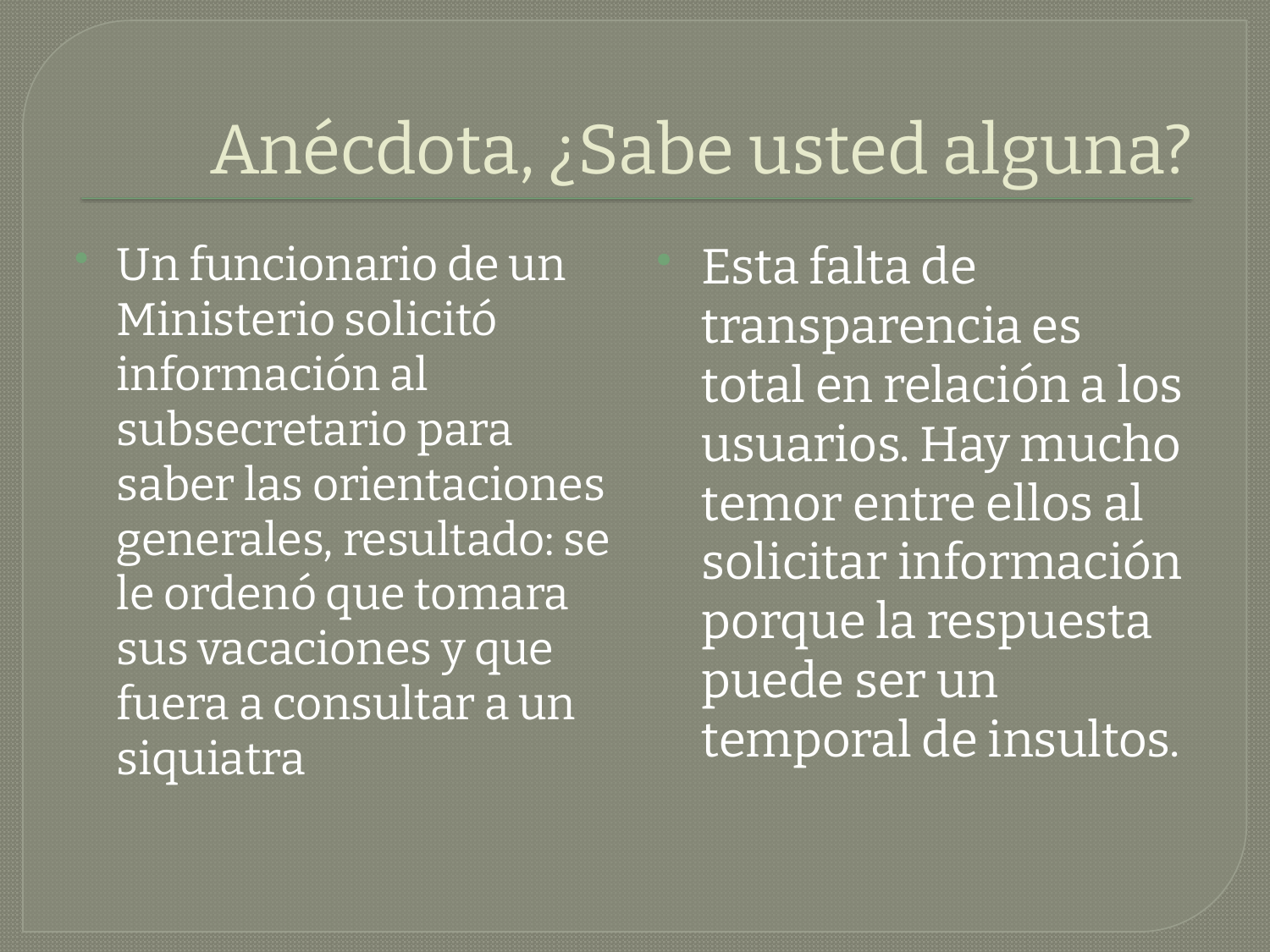

# Anécdota, ¿Sabe usted alguna?
Un funcionario de un Ministerio solicitó información al subsecretario para saber las orientaciones generales, resultado: se le ordenó que tomara sus vacaciones y que fuera a consultar a un siquiatra
Esta falta de transparencia es total en relación a los usuarios. Hay mucho temor entre ellos al solicitar información porque la respuesta puede ser un temporal de insultos.